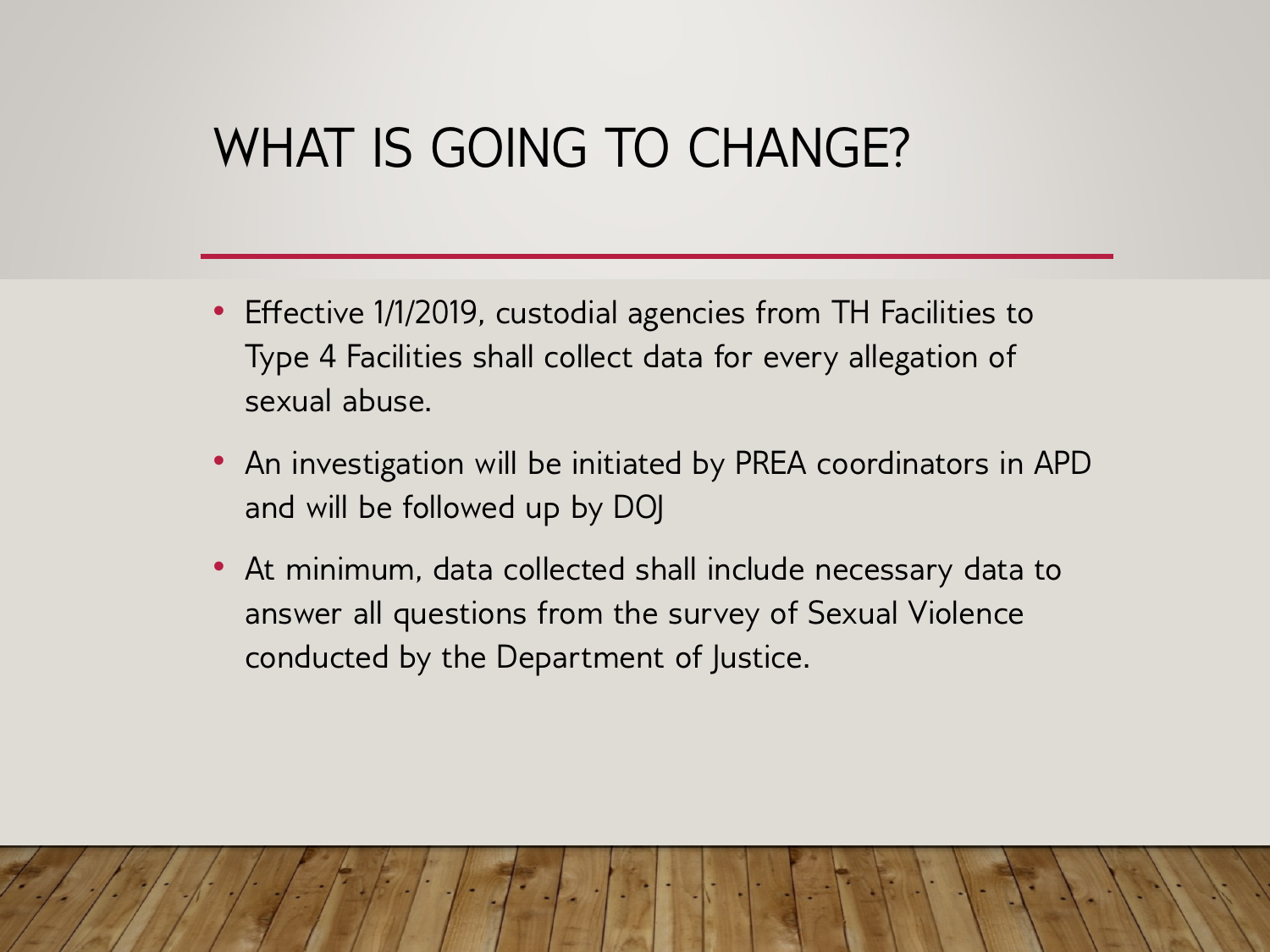

# WHAT IS GOING TO CHANGE?
Effective 1/1/2019, custodial agencies from TH Facilities to Type 4 Facilities shall collect data for every allegation of sexual abuse.
An investigation will be initiated by PREA coordinators in APD and will be followed up by DOJ
At minimum, data collected shall include necessary data to answer all questions from the survey of Sexual Violence conducted by the Department of Justice.